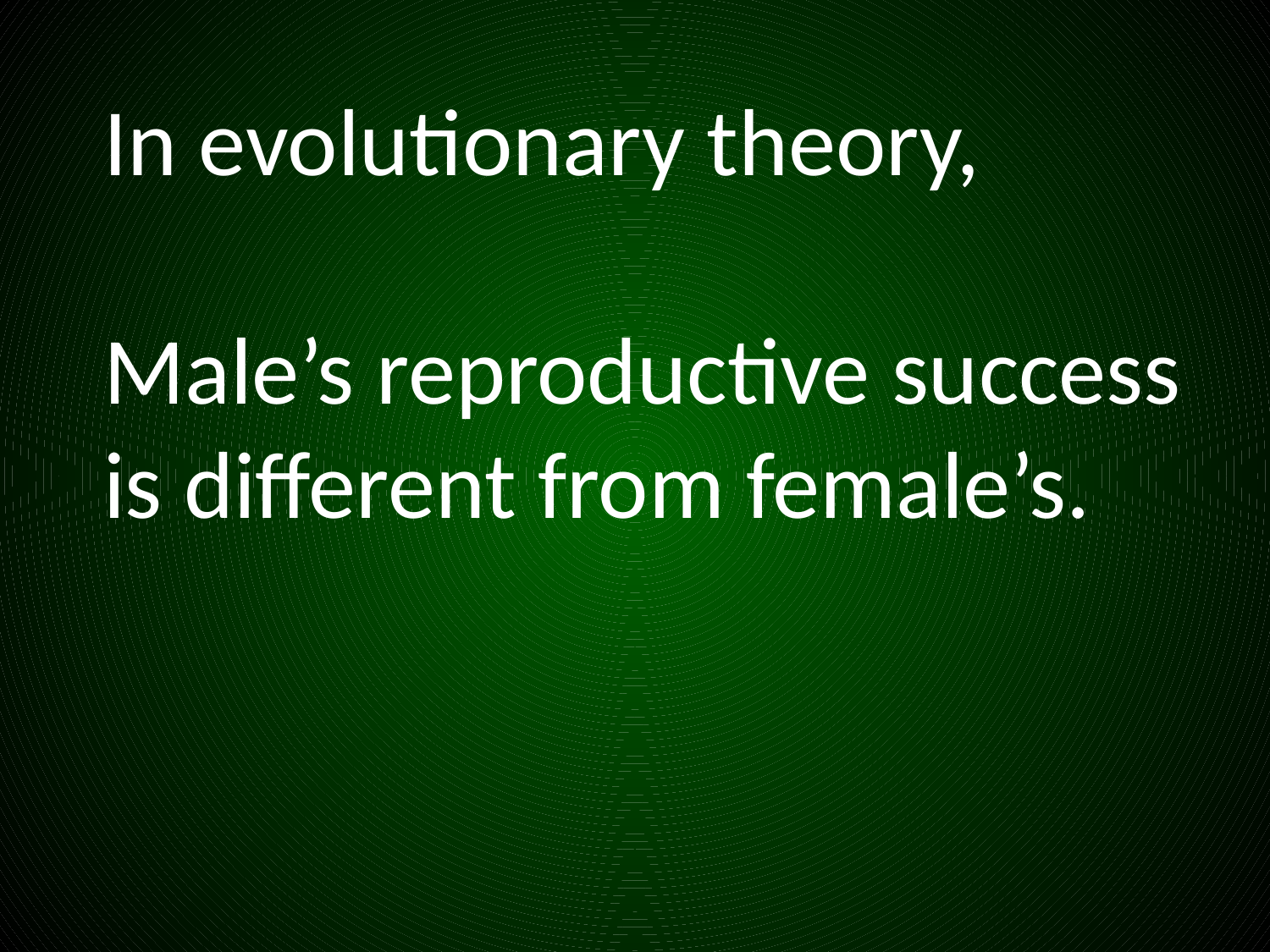

In evolutionary theory,

Male’s reproductive success
is different from female’s.